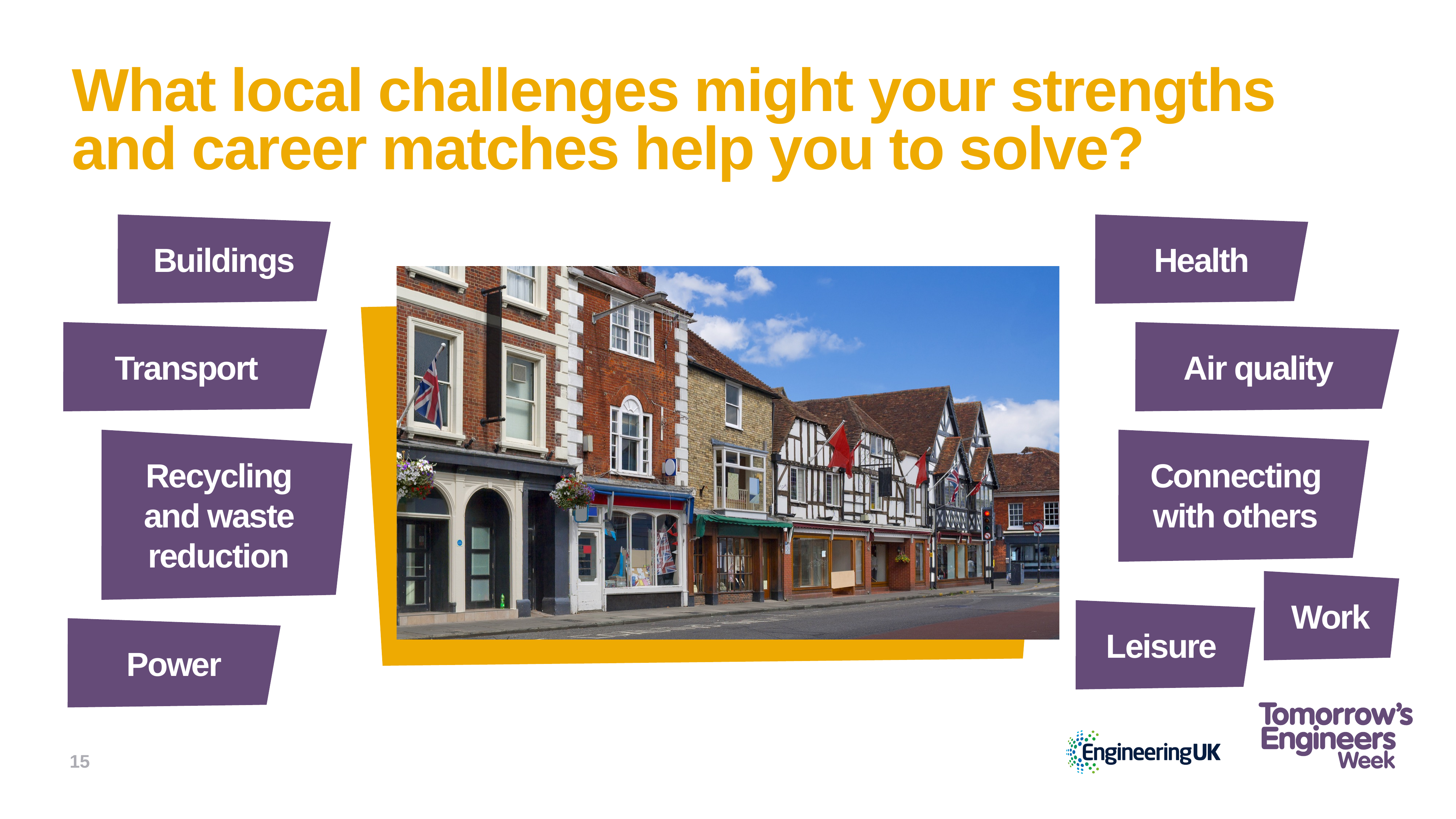

# What local challenges might your strengths and career matches help you to solve?

Buildings

Health

Transport

Air quality

Recycling and waste reduction

Connecting with others

Work

Leisure

Power
15